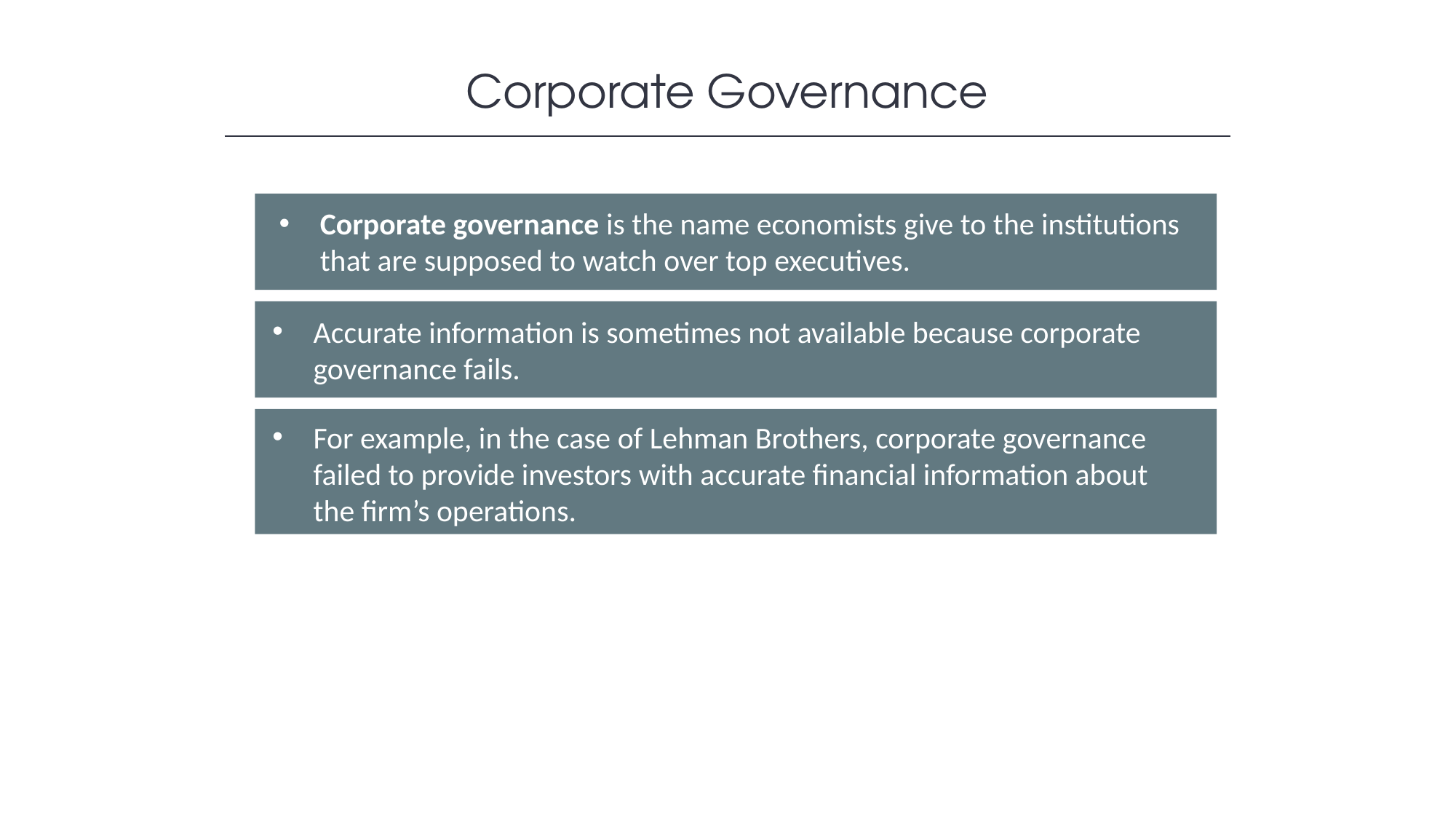

Corporate Governance

Corporate governance is the name economists give to the institutions that are supposed to watch over top executives.

Accurate information is sometimes not available because corporate governance fails.

For example, in the case of Lehman Brothers, corporate governance failed to provide investors with accurate financial information about the firm’s operations.